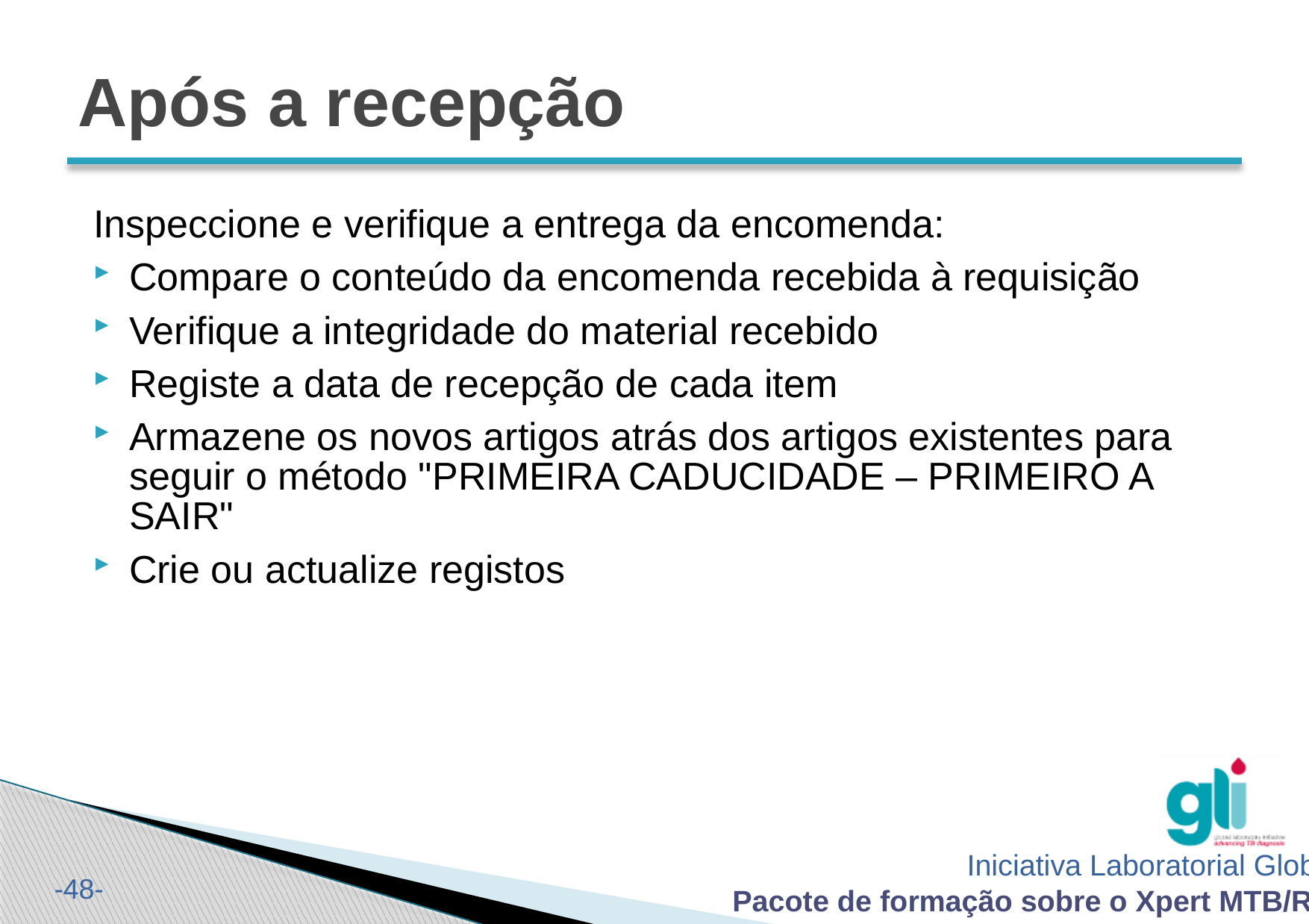

# Após a recepção
Inspeccione e verifique a entrega da encomenda:
Compare o conteúdo da encomenda recebida à requisição
Verifique a integridade do material recebido
Registe a data de recepção de cada item
Armazene os novos artigos atrás dos artigos existentes para seguir o método "PRIMEIRA CADUCIDADE – PRIMEIRO A SAIR"
Crie ou actualize registos